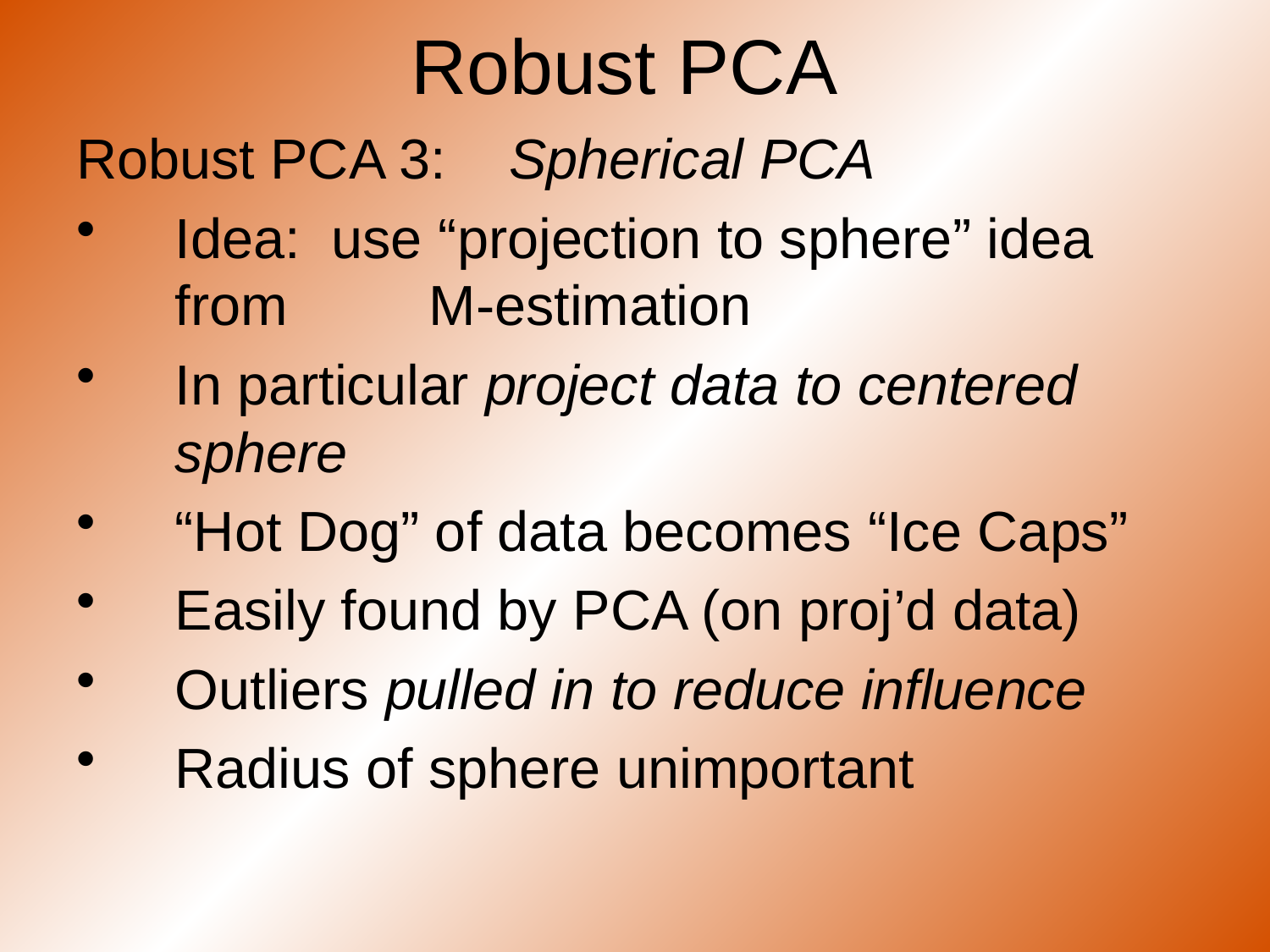

Robust PCA
Robust PCA 3:    Spherical PCA
Idea:  use “projection to sphere” idea from 	M-estimation
In particular project data to centered sphere
“Hot Dog” of data becomes “Ice Caps”
Easily found by PCA (on proj’d data)
Outliers pulled in to reduce influence
Radius of sphere unimportant